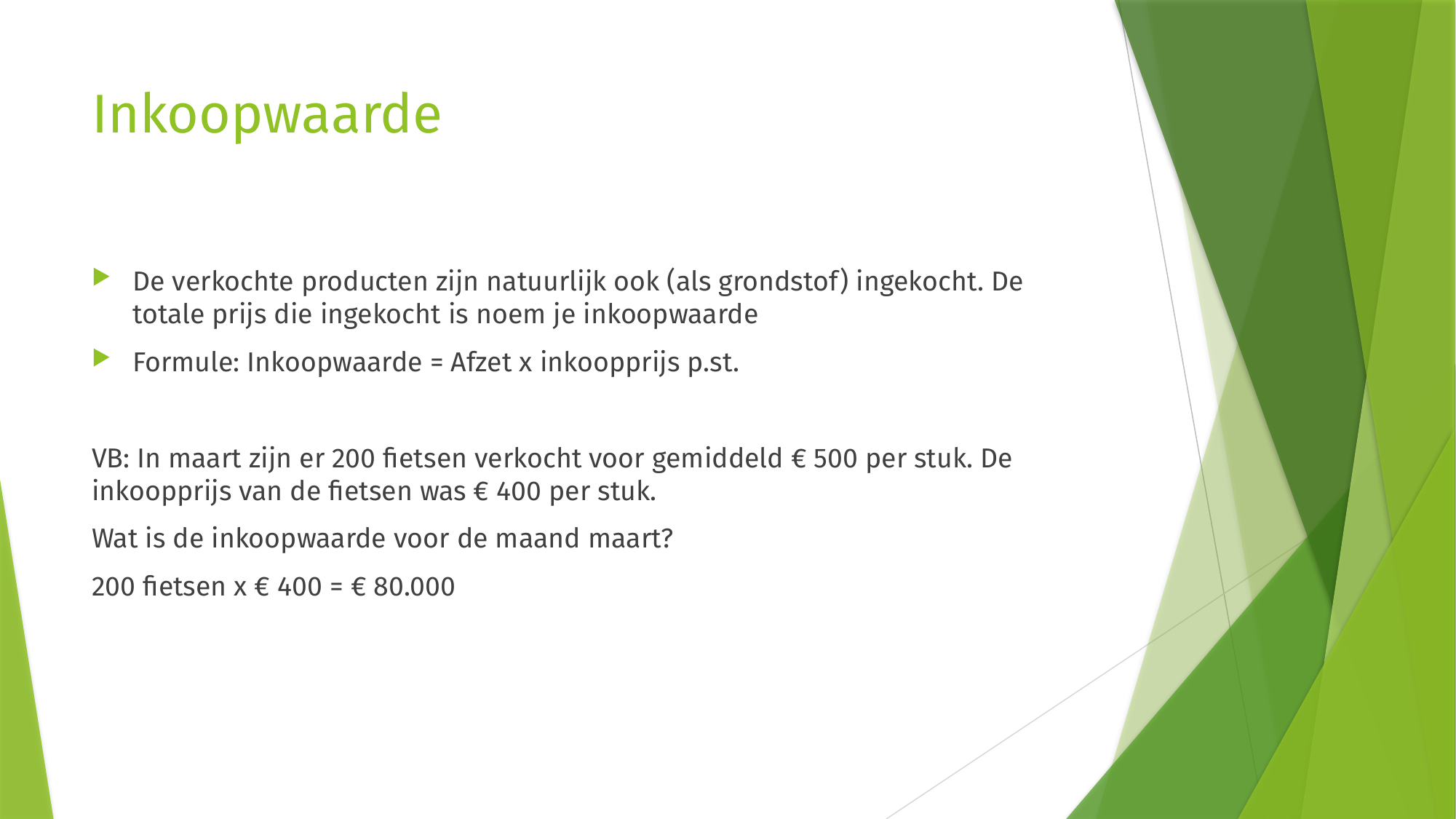

# Inkoopwaarde
De verkochte producten zijn natuurlijk ook (als grondstof) ingekocht. De totale prijs die ingekocht is noem je inkoopwaarde
Formule: Inkoopwaarde = Afzet x inkoopprijs p.st.

VB: In maart zijn er 200 fietsen verkocht voor gemiddeld € 500 per stuk. De inkoopprijs van de fietsen was € 400 per stuk.
Wat is de inkoopwaarde voor de maand maart?
200 fietsen x € 400 = € 80.000